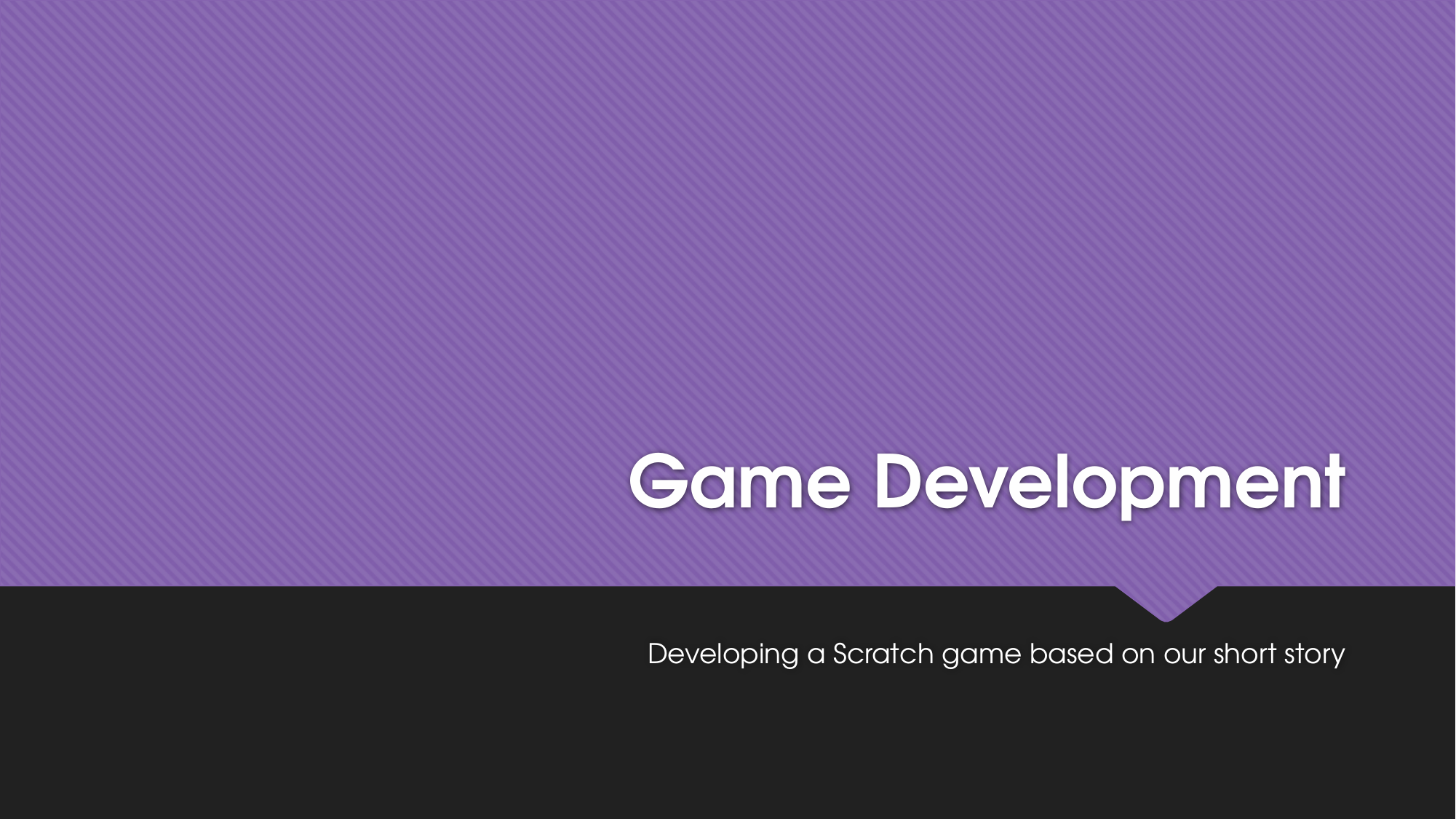

# Game Development
Developing a Scratch game based on our short story